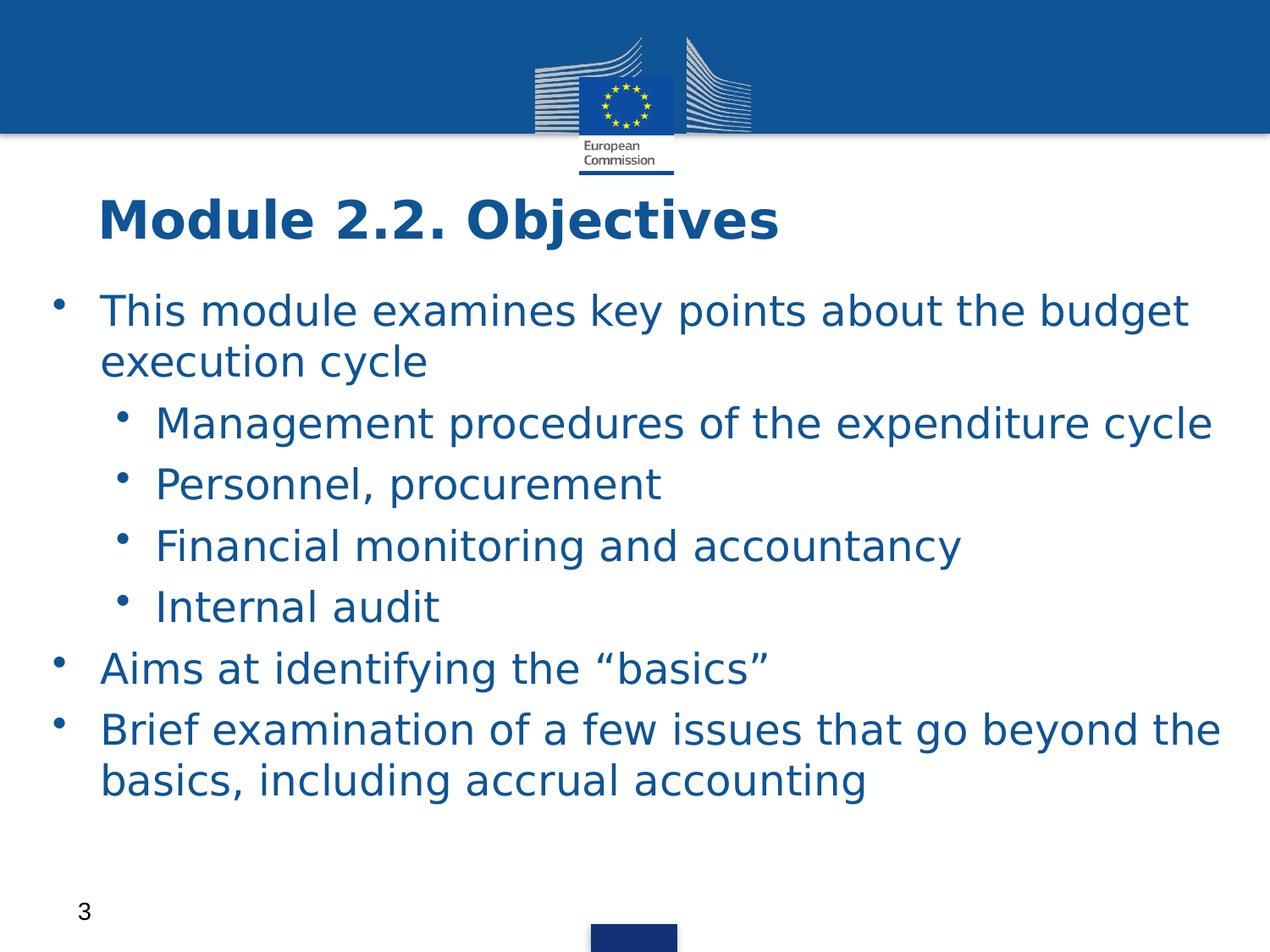

Module 2.2. Objectives
This module examines key points about the budget execution cycle
Management procedures of the expenditure cycle
Personnel, procurement
Financial monitoring and accountancy
Internal audit
Aims at identifying the “basics”
Brief examination of a few issues that go beyond the basics, including accrual accounting

3